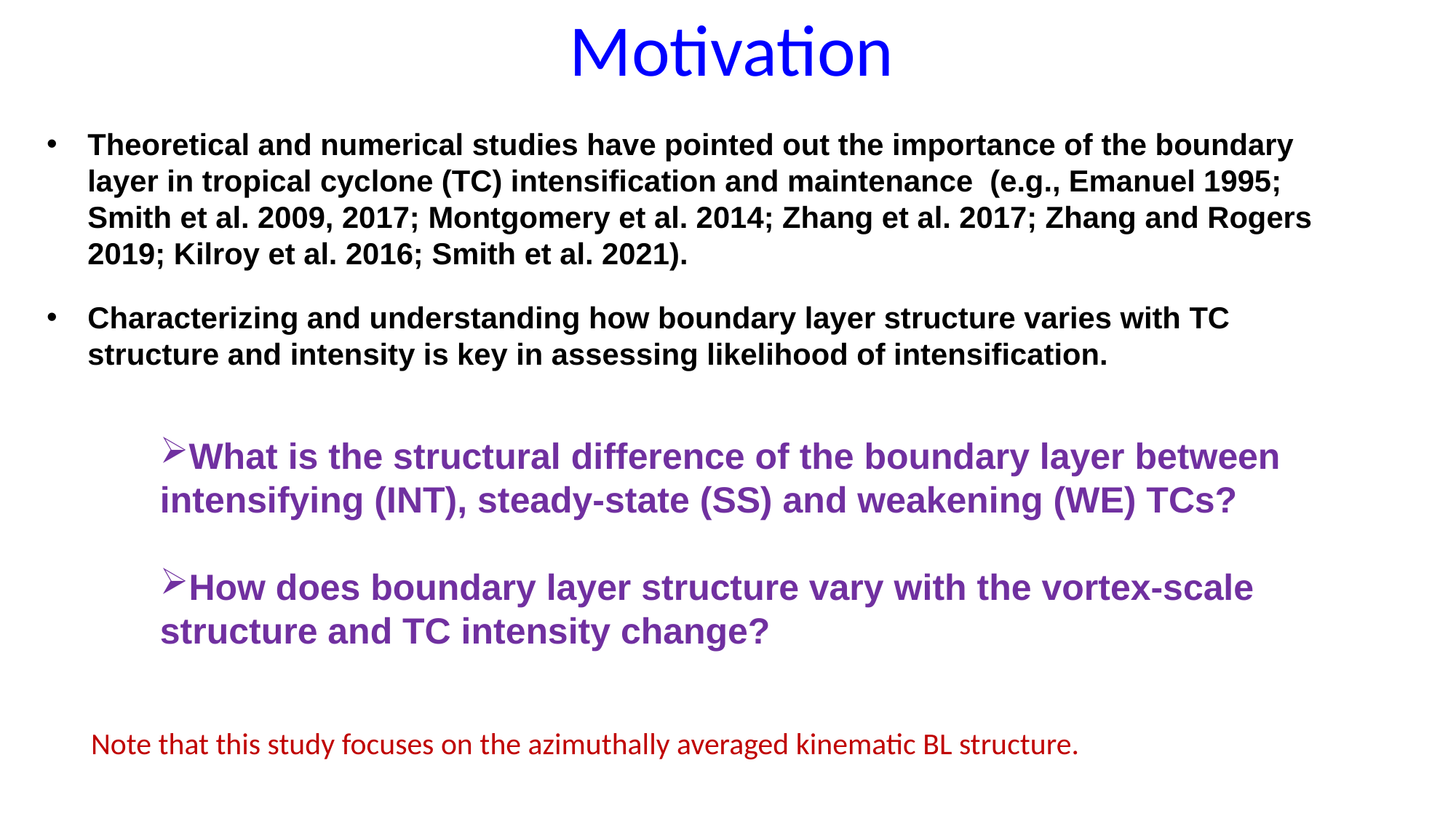

# Motivation
Theoretical and numerical studies have pointed out the importance of the boundary layer in tropical cyclone (TC) intensification and maintenance  (e.g., Emanuel 1995; Smith et al. 2009, 2017; Montgomery et al. 2014; Zhang et al. 2017; Zhang and Rogers 2019; Kilroy et al. 2016; Smith et al. 2021).
Characterizing and understanding how boundary layer structure varies with TC structure and intensity is key in assessing likelihood of intensification.
What is the structural difference of the boundary layer between intensifying (INT), steady-state (SS) and weakening (WE) TCs?

How does boundary layer structure vary with the vortex-scale structure and TC intensity change?
Note that this study focuses on the azimuthally averaged kinematic BL structure.